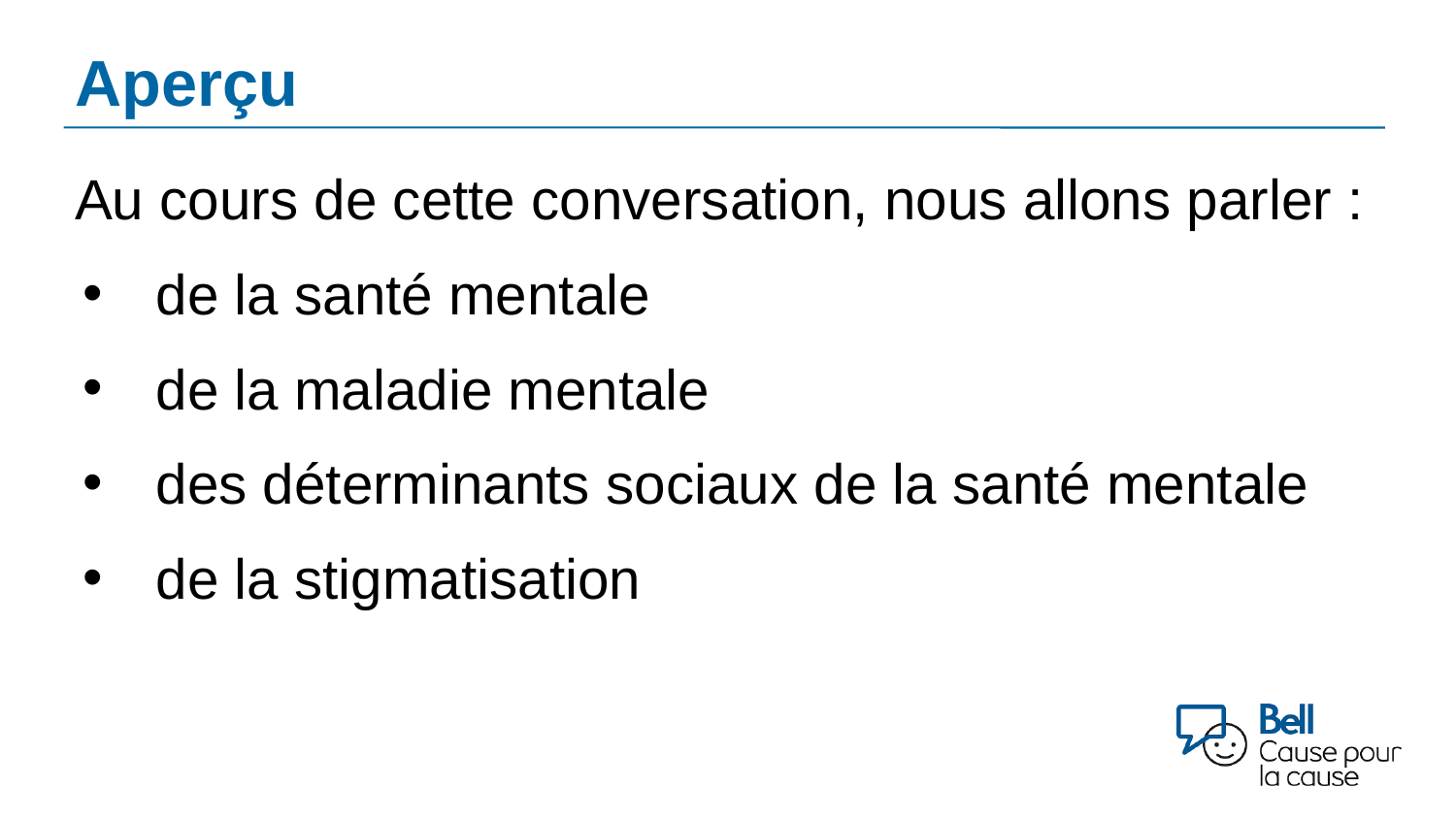

# Aperçu
Au cours de cette conversation, nous allons parler :
de la santé mentale
de la maladie mentale
des déterminants sociaux de la santé mentale
de la stigmatisation